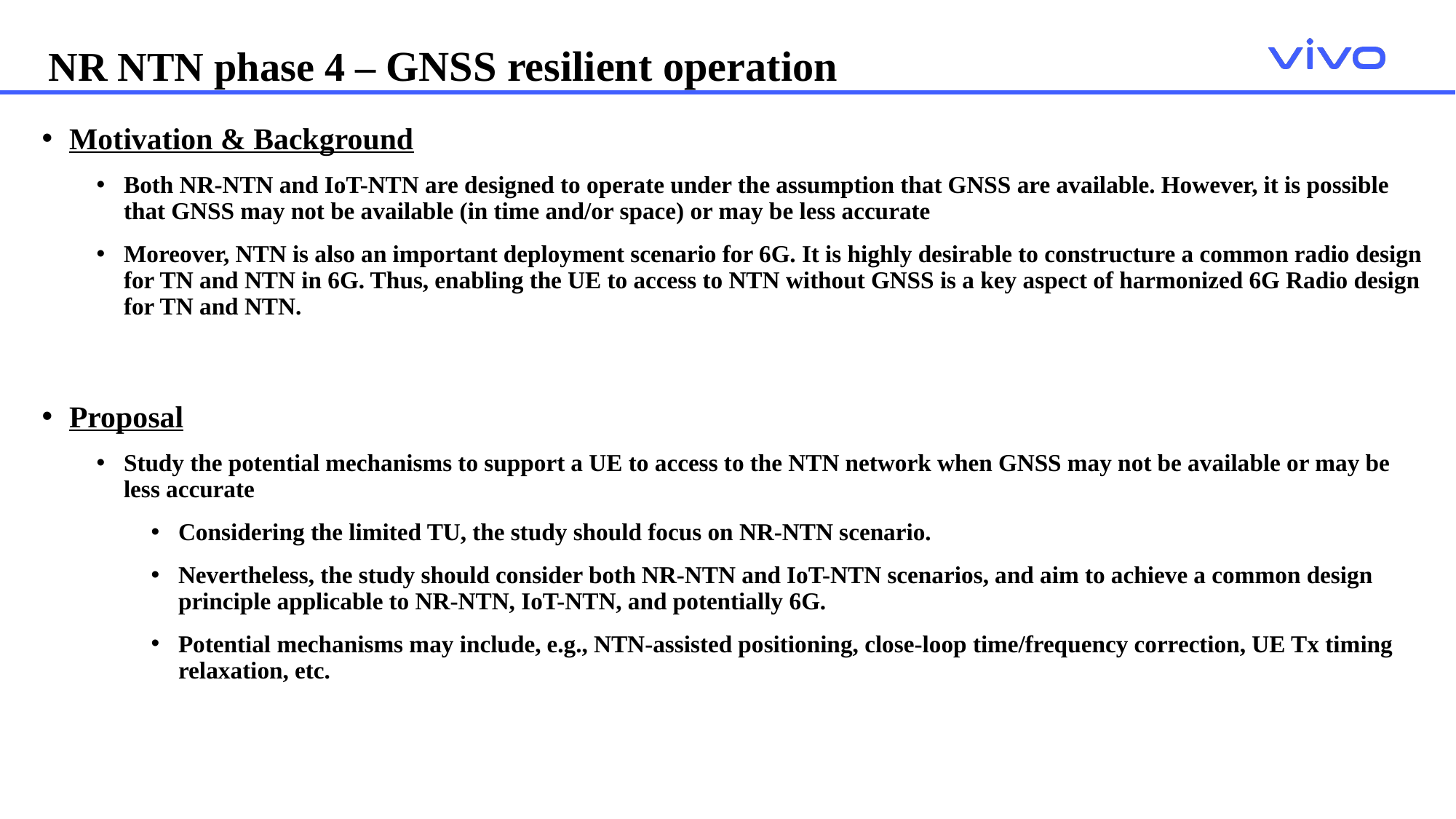

NR NTN phase 4 – GNSS resilient operation

Motivation & Background
Both NR-NTN and IoT-NTN are designed to operate under the assumption that GNSS are available. However, it is possible that GNSS may not be available (in time and/or space) or may be less accurate
Moreover, NTN is also an important deployment scenario for 6G. It is highly desirable to constructure a common radio design for TN and NTN in 6G. Thus, enabling the UE to access to NTN without GNSS is a key aspect of harmonized 6G Radio design for TN and NTN.

Proposal
Study the potential mechanisms to support a UE to access to the NTN network when GNSS may not be available or may be less accurate
Considering the limited TU, the study should focus on NR-NTN scenario.
Nevertheless, the study should consider both NR-NTN and IoT-NTN scenarios, and aim to achieve a common design principle applicable to NR-NTN, IoT-NTN, and potentially 6G.
Potential mechanisms may include, e.g., NTN-assisted positioning, close-loop time/frequency correction, UE Tx timing relaxation, etc.